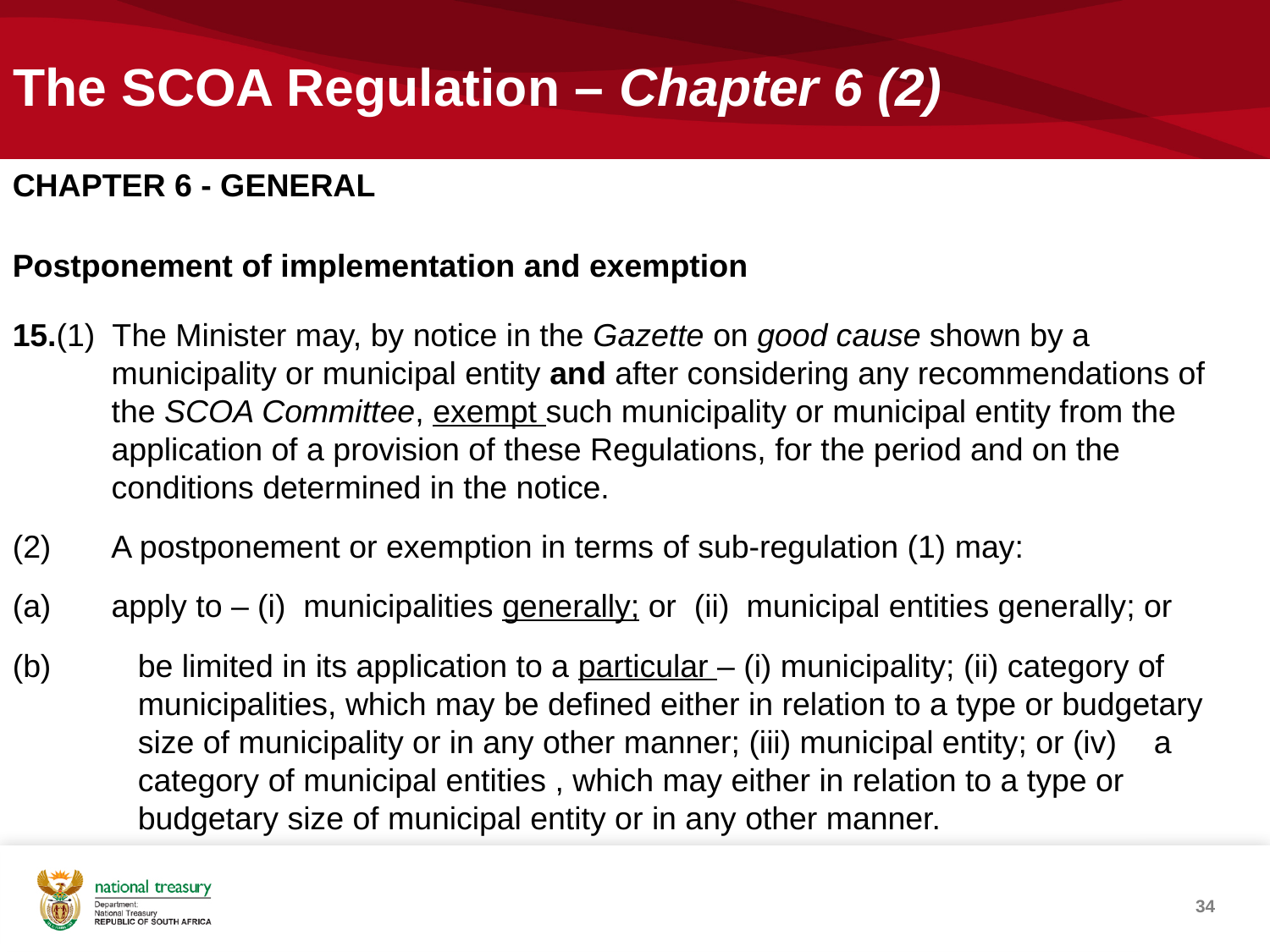

# The SCOA Regulation – Chapter 6 (2)

CHAPTER 6 - GENERAL
Postponement of implementation and exemption
15.(1)  The Minister may, by notice in the Gazette on good cause shown by a municipality or municipal entity and after considering any recommendations of the SCOA Committee, exempt such municipality or municipal entity from the application of a provision of these Regulations, for the period and on the conditions determined in the notice.
(2)       A postponement or exemption in terms of sub-regulation (1) may:
(a)	apply to – (i)  municipalities generally; or  (ii)	municipal entities generally; or
(b)	be limited in its application to a particular – (i) municipality; (ii) category of municipalities, which may be defined either in relation to a type or budgetary size of municipality or in any other manner; (iii) municipal entity; or (iv)	a category of municipal entities , which may either in relation to a type or budgetary size of municipal entity or in any other manner.

34